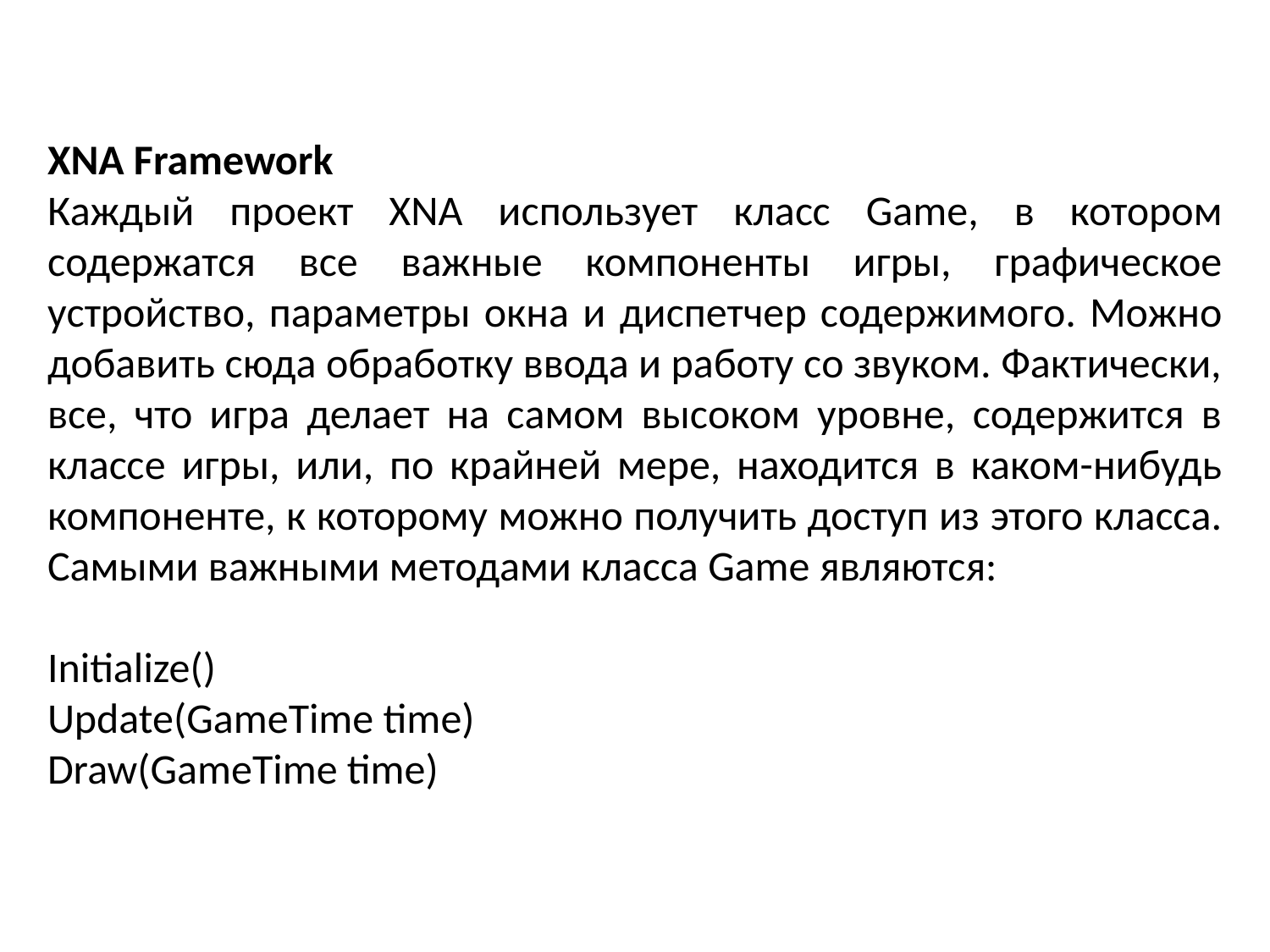

XNA Framework
Каждый проект XNA использует класс Game, в котором содержатся все важные компоненты игры, графическое устройство, параметры окна и диспетчер содержимого. Можно добавить сюда обработку ввода и работу со звуком. Фактически, все, что игра делает на самом высоком уровне, содержится в классе игры, или, по крайней мере, находится в каком-нибудь компоненте, к которому можно получить доступ из этого класса. Самыми важными методами класса Game являются:

Initialize()
Update(GameTime time)
Draw(GameTime time)